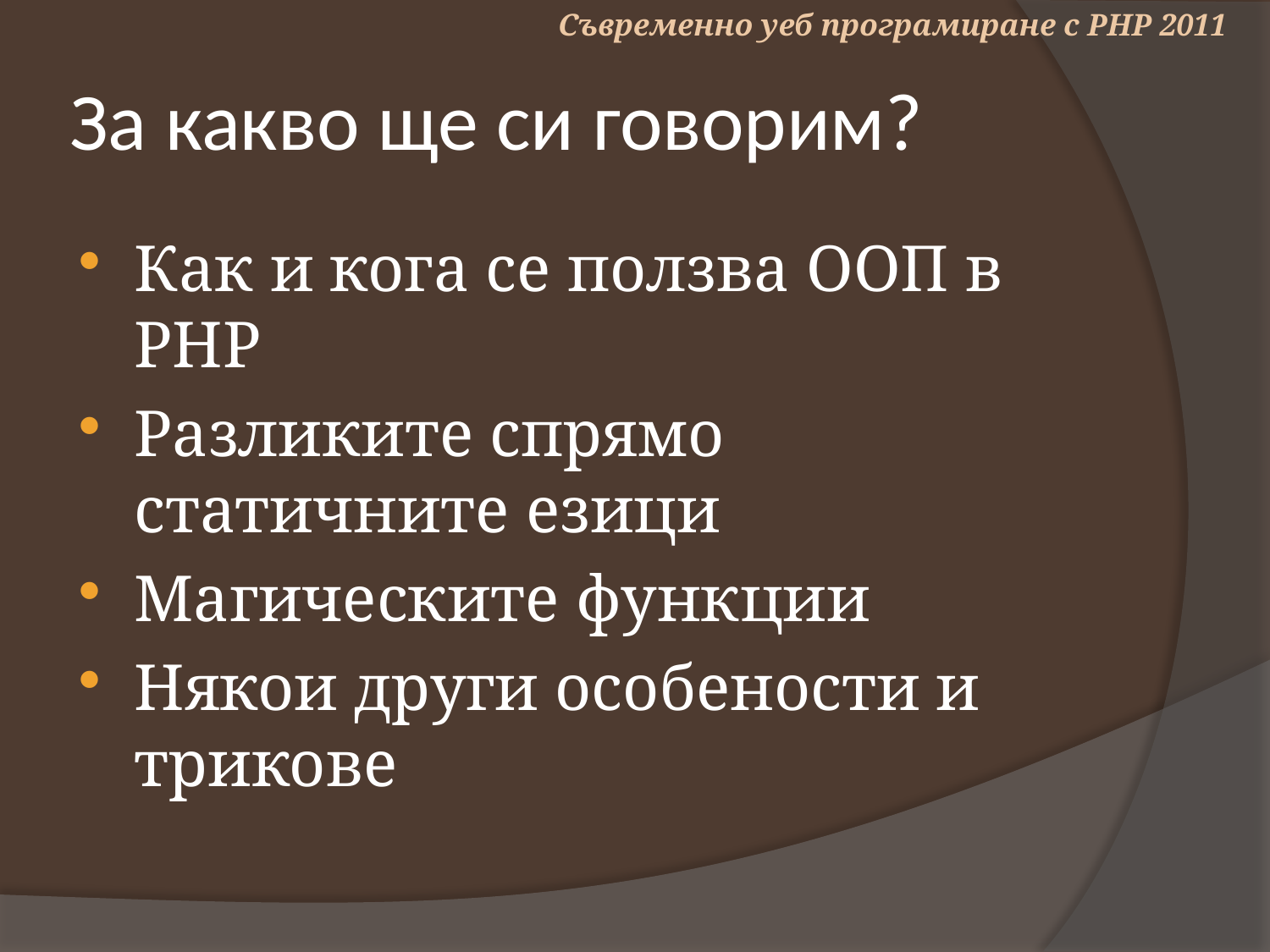

Съвременно уеб програмиране с PHP 2011
# За какво ще си говорим?
Как и кога се ползва ООП в PHP
Разликите спрямо статичните езици
Магическите функции
Някои други особености и трикове